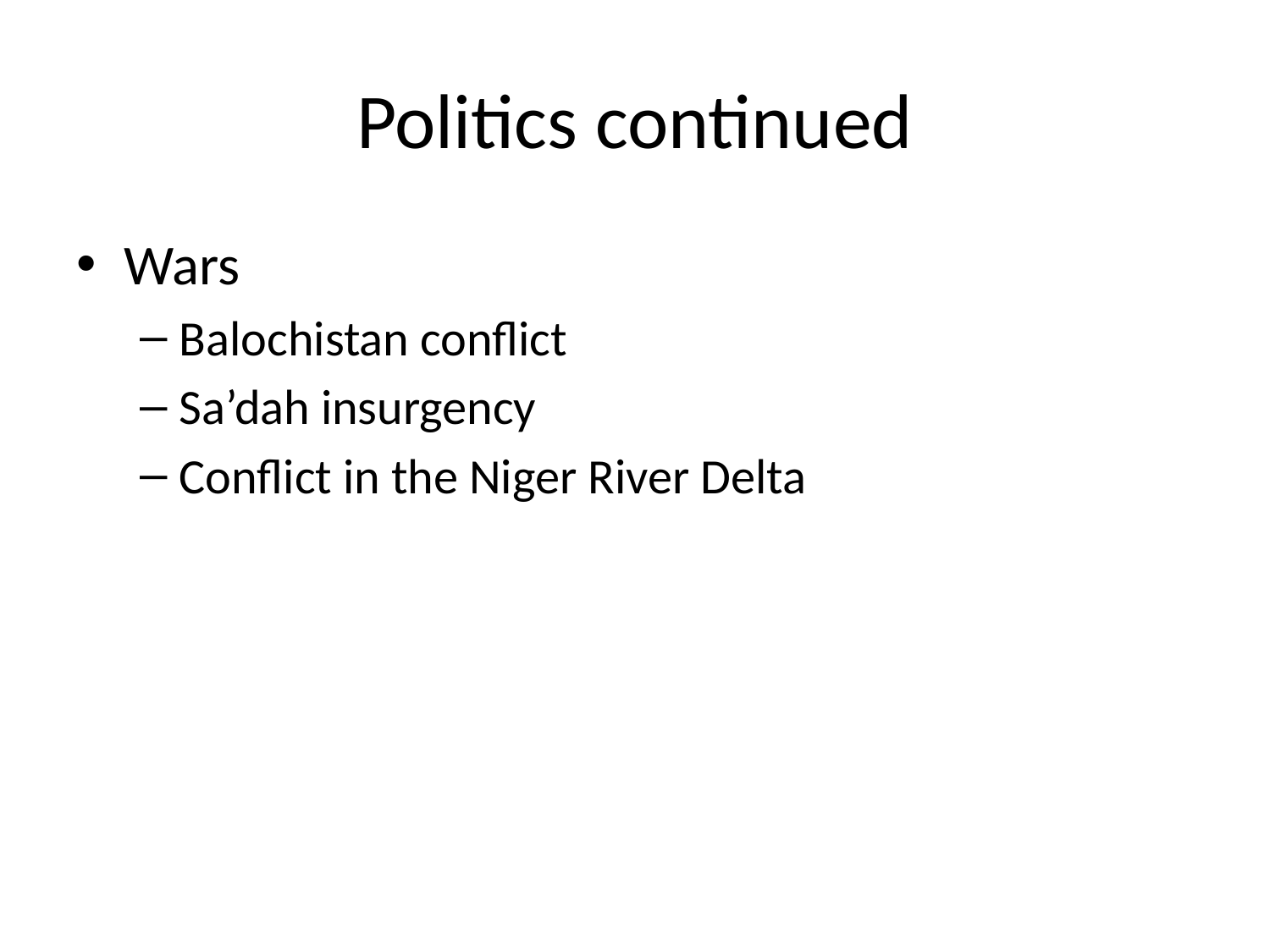

# Politics continued
Wars
Balochistan conflict
Sa’dah insurgency
Conflict in the Niger River Delta